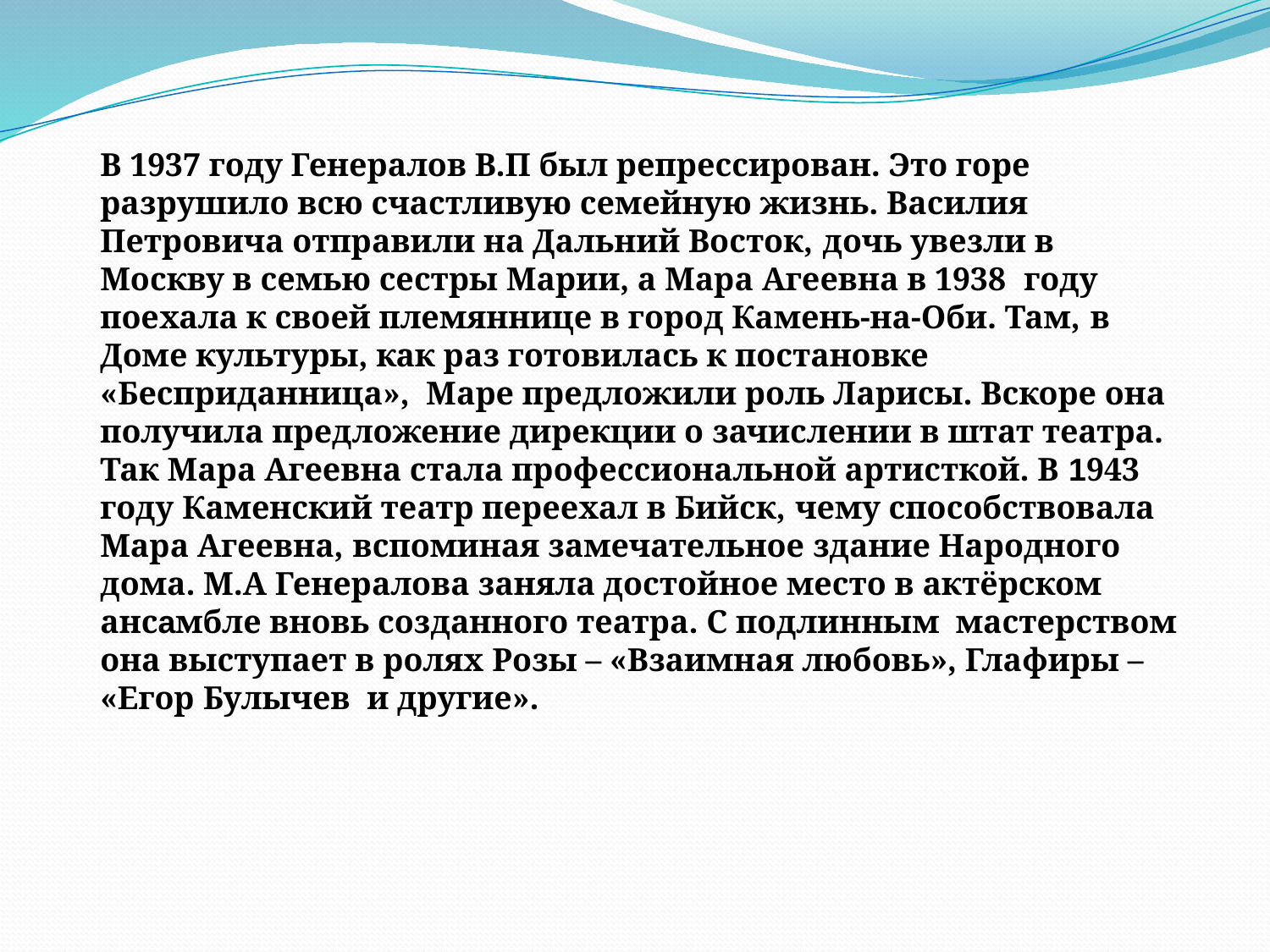

В 1937 году Генералов В.П был репрессирован. Это горе разрушило всю счастливую семейную жизнь. Василия Петровича отправили на Дальний Восток, дочь увезли в Москву в семью сестры Марии, а Мара Агеевна в 1938  году поехала к своей племяннице в город Камень-на-Оби. Там, в Доме культуры, как раз готовилась к постановке «Бесприданница»,  Маре предложили роль Ларисы. Вскоре она получила предложение дирекции о зачислении в штат театра. Так Мара Агеевна стала профессиональной артисткой. В 1943 году Каменский театр переехал в Бийск, чему способствовала Мара Агеевна, вспоминая замечательное здание Народного дома. М.А Генералова заняла достойное место в актёрском ансамбле вновь созданного театра. С подлинным  мастерством она выступает в ролях Розы – «Взаимная любовь», Глафиры – «Егор Булычев  и другие».